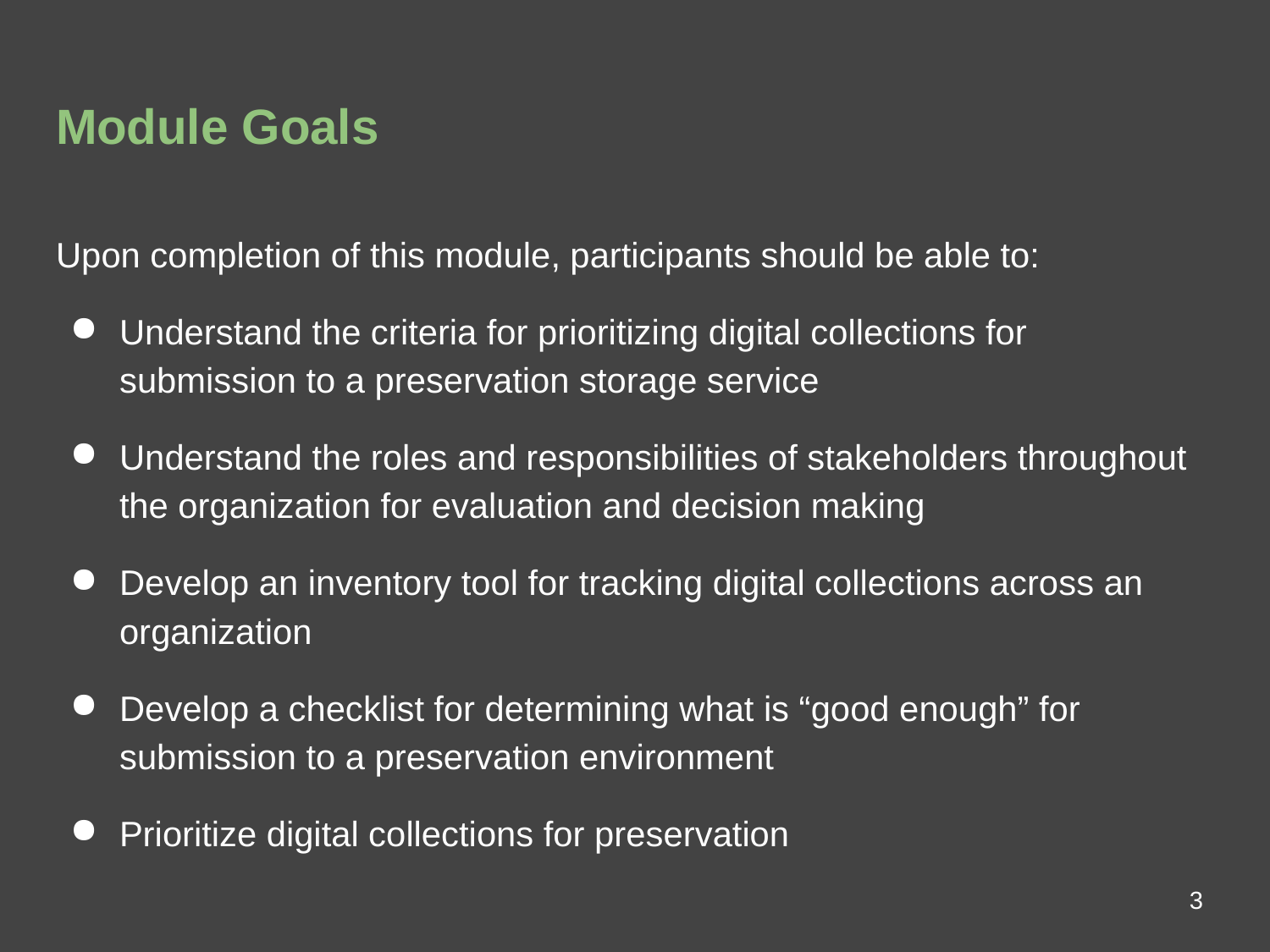

# Module Goals
Upon completion of this module, participants should be able to:
Understand the criteria for prioritizing digital collections for submission to a preservation storage service
Understand the roles and responsibilities of stakeholders throughout the organization for evaluation and decision making
Develop an inventory tool for tracking digital collections across an organization
Develop a checklist for determining what is “good enough” for submission to a preservation environment
Prioritize digital collections for preservation
3